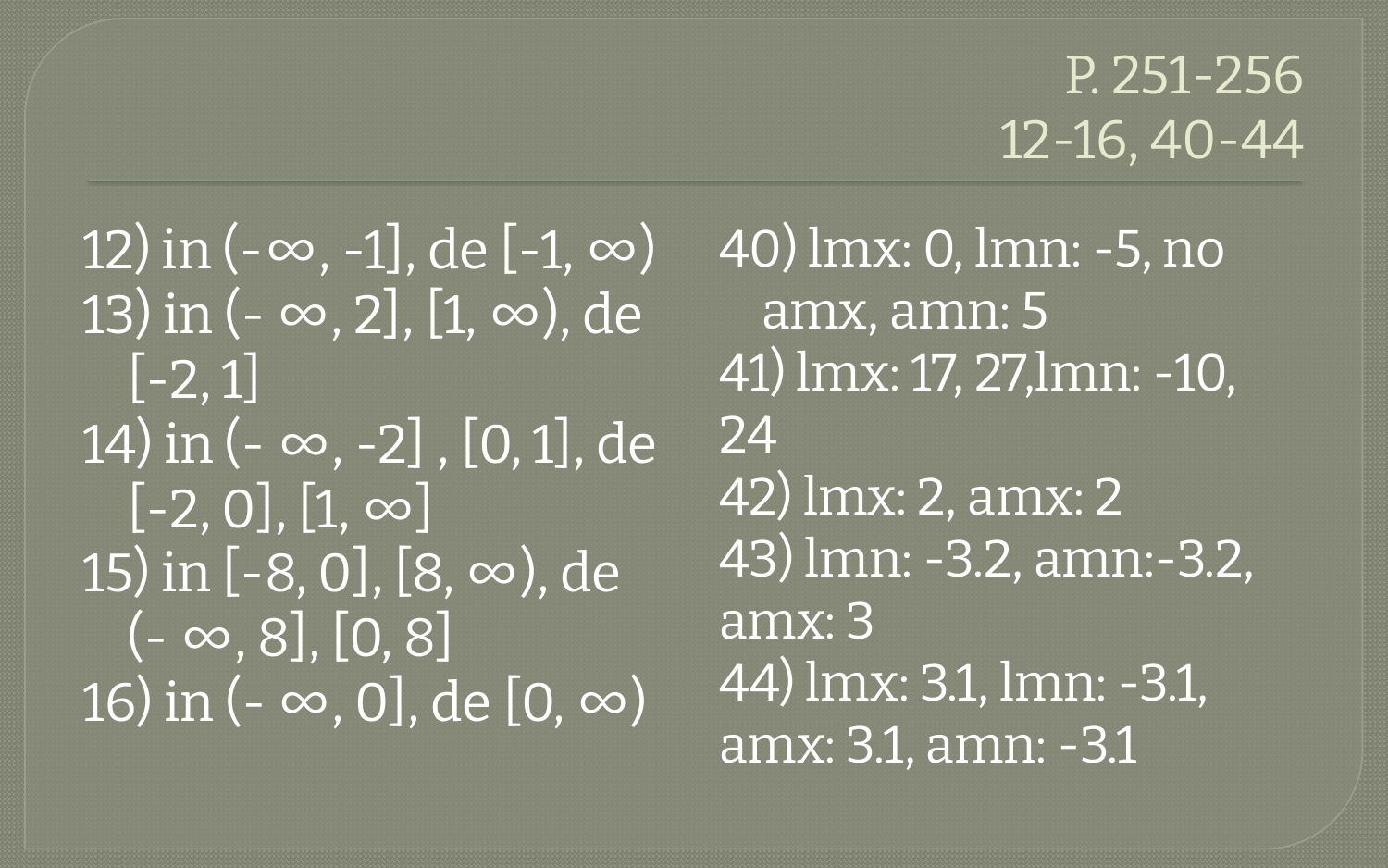

# P. 251-256 12-16, 40-44
12) in (-∞, -1], de [-1, ∞)
13) in (- ∞, 2], [1, ∞), de [-2, 1]
14) in (- ∞, -2] , [0, 1], de [-2, 0], [1, ∞]
15) in [-8, 0], [8, ∞), de (- ∞, 8], [0, 8]
16) in (- ∞, 0], de [0, ∞)
40) lmx: 0, lmn: -5, no amx, amn: 5
41) lmx: 17, 27,lmn: -10, 24
42) lmx: 2, amx: 2
43) lmn: -3.2, amn:-3.2, amx: 3
44) lmx: 3.1, lmn: -3.1, amx: 3.1, amn: -3.1